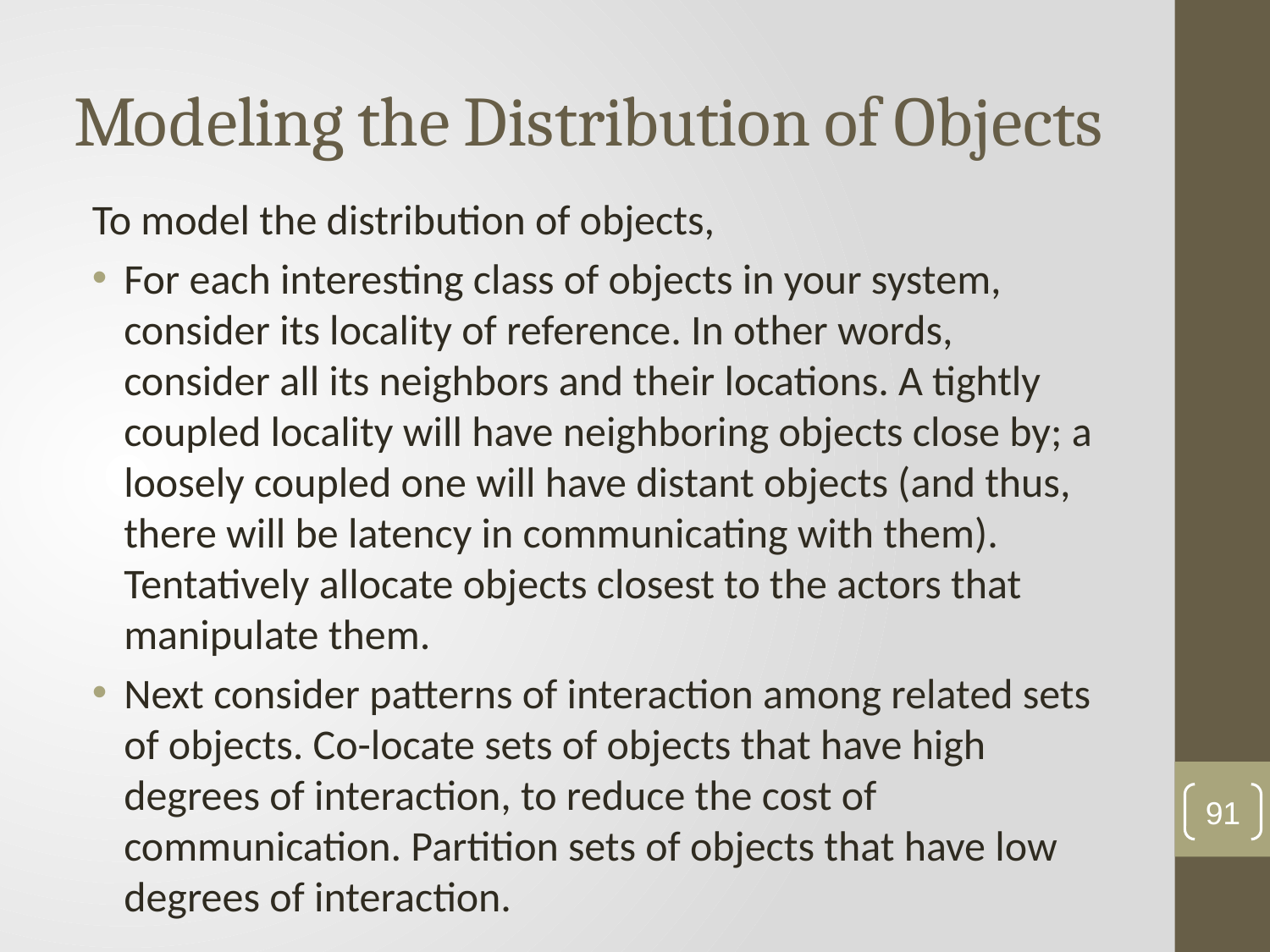

# Modeling the Distribution of Objects
To model the distribution of objects,
For each interesting class of objects in your system, consider its locality of reference. In other words, consider all its neighbors and their locations. A tightly coupled locality will have neighboring objects close by; a loosely coupled one will have distant objects (and thus, there will be latency in communicating with them). Tentatively allocate objects closest to the actors that manipulate them.
Next consider patterns of interaction among related sets of objects. Co-locate sets of objects that have high degrees of interaction, to reduce the cost of communication. Partition sets of objects that have low degrees of interaction.
91